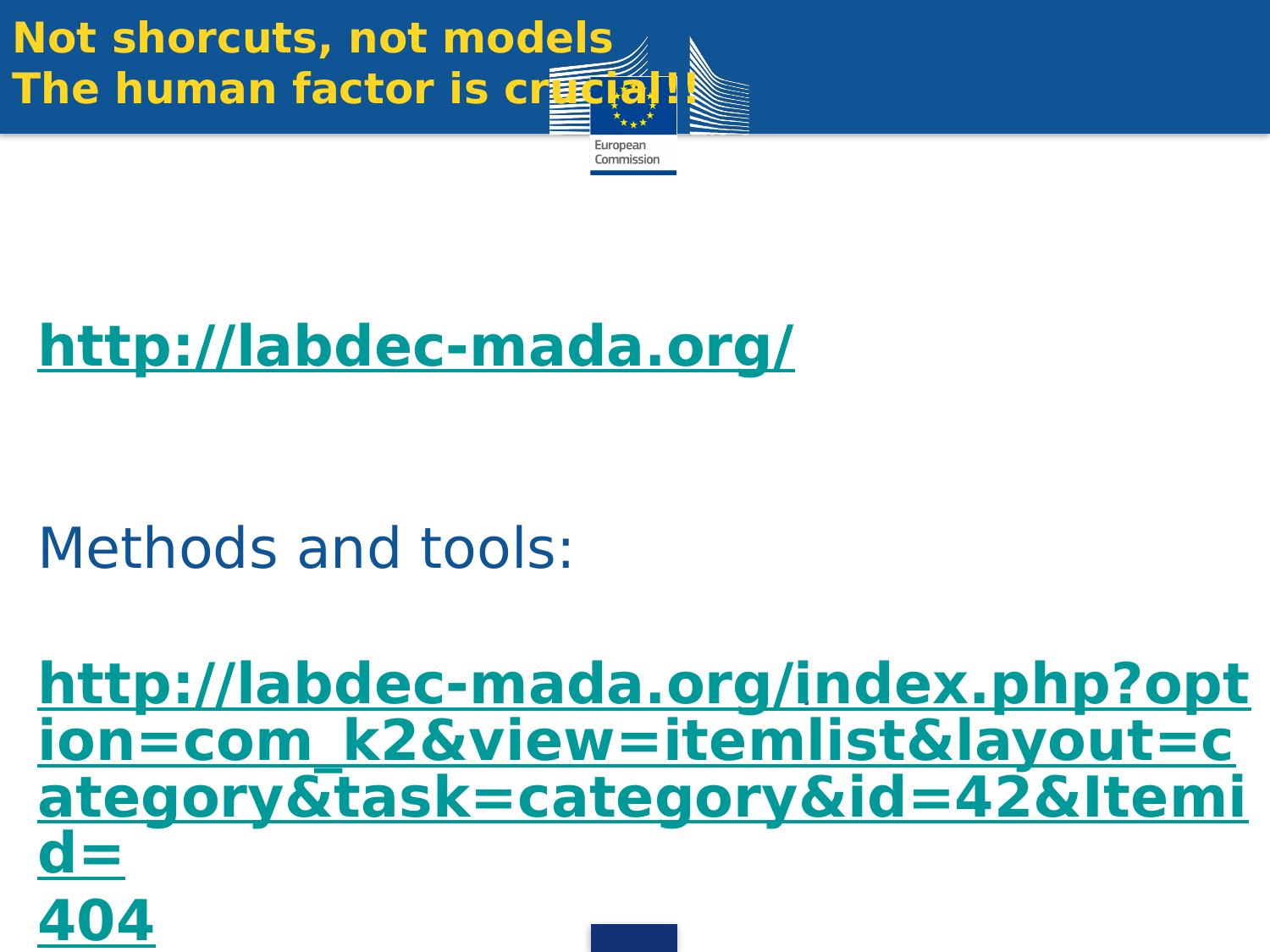

Not shorcuts, not models
The human factor is crucial!!

http://labdec-mada.org/

Methods and tools:
 http://labdec-mada.org/index.php?option=com_k2&view=itemlist&layout=category&task=category&id=42&Itemid=404

	.